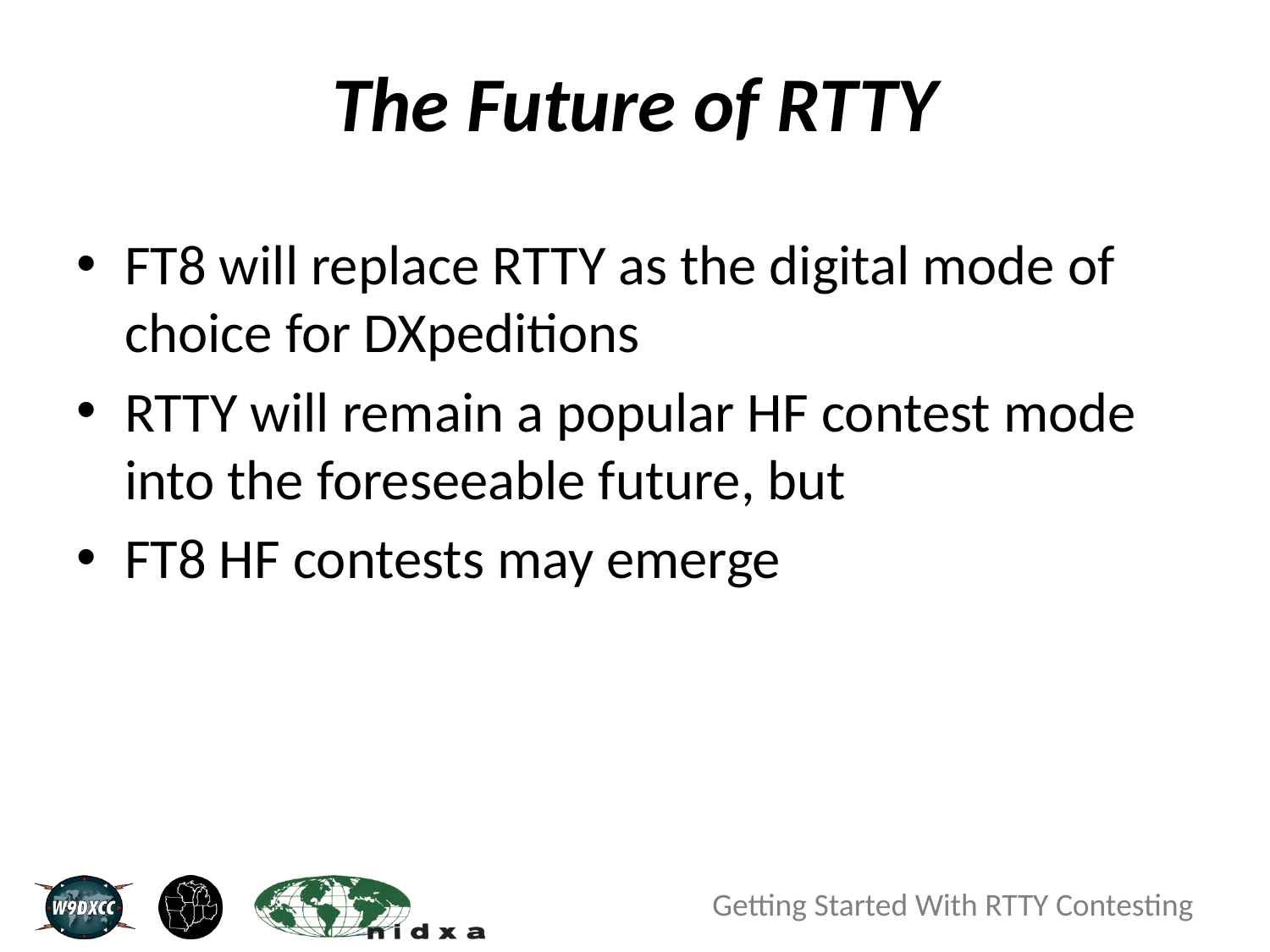

# The Future of RTTY
FT8 will replace RTTY as the digital mode of choice for DXpeditions
RTTY will remain a popular HF contest mode into the foreseeable future, but
FT8 HF contests may emerge

Getting Started With RTTY Contesting